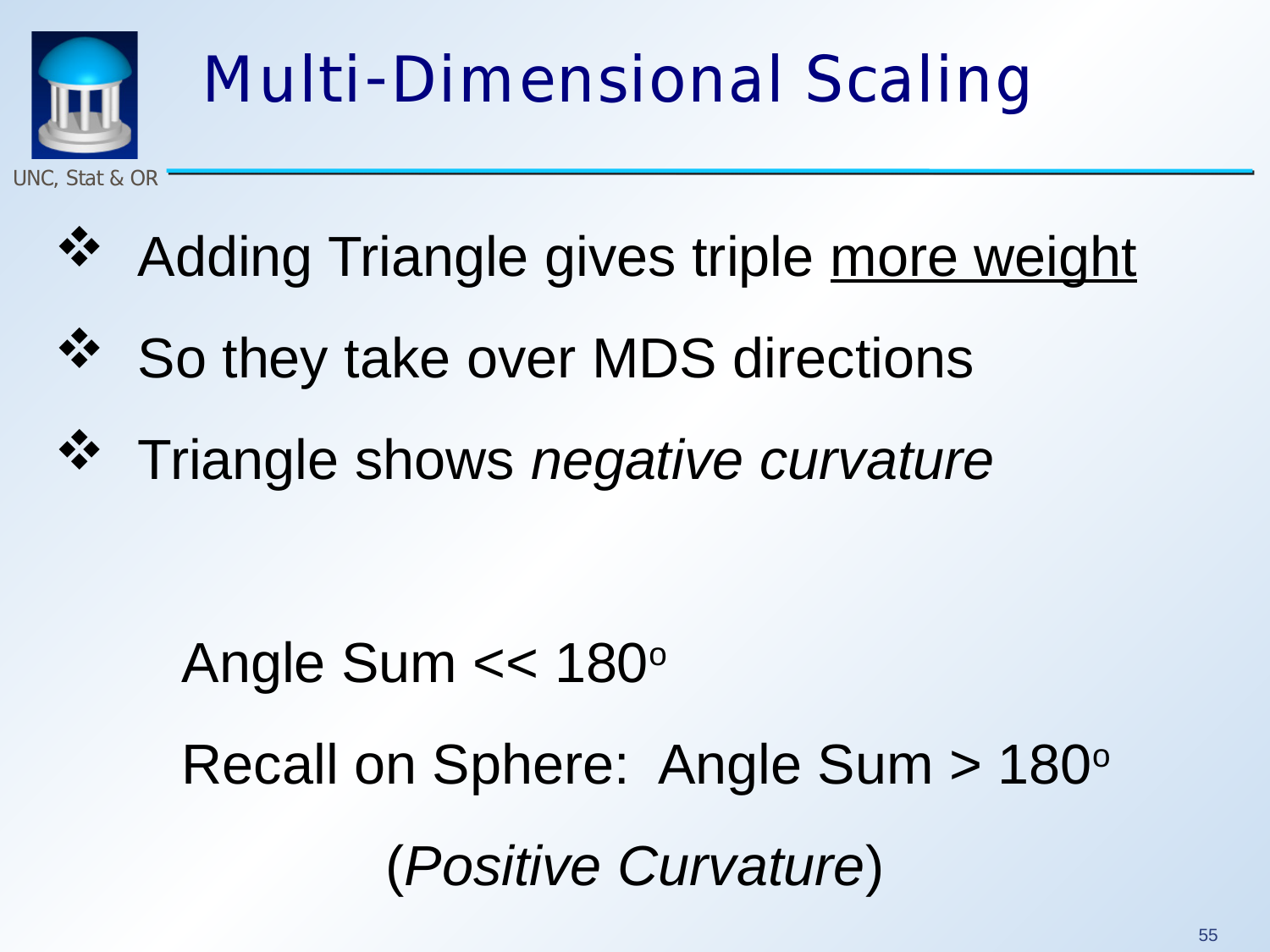

# Multi-Dimensional Scaling
  Adding Triangle gives triple more weight
  So they take over MDS directions
  Triangle shows negative curvature

	Angle Sum << 180o
	Recall on Sphere:  Angle Sum > 180o
(Positive Curvature)